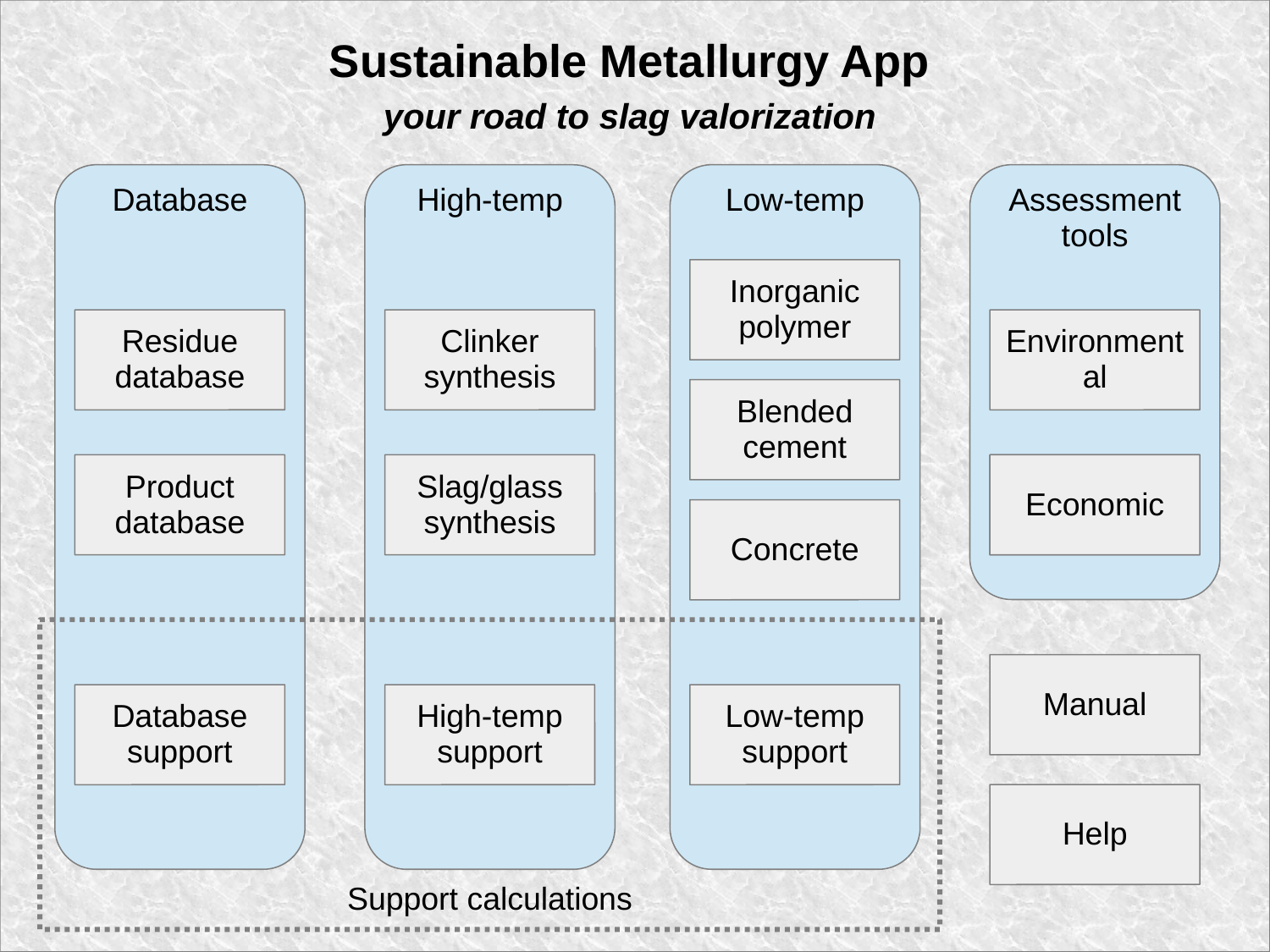

Sustainable Metallurgy App
your road to slag valorization
Database
High-temp
Low-temp
Assessment
tools
Inorganic
polymer
Residue
database
Clinker
synthesis
Environmental
Blended
cement
Product
database
Slag/glass
synthesis
Economic
Economic
Concrete

Support calculations
Manual
Database
support
High-temp
support
Low-temp
support
Help